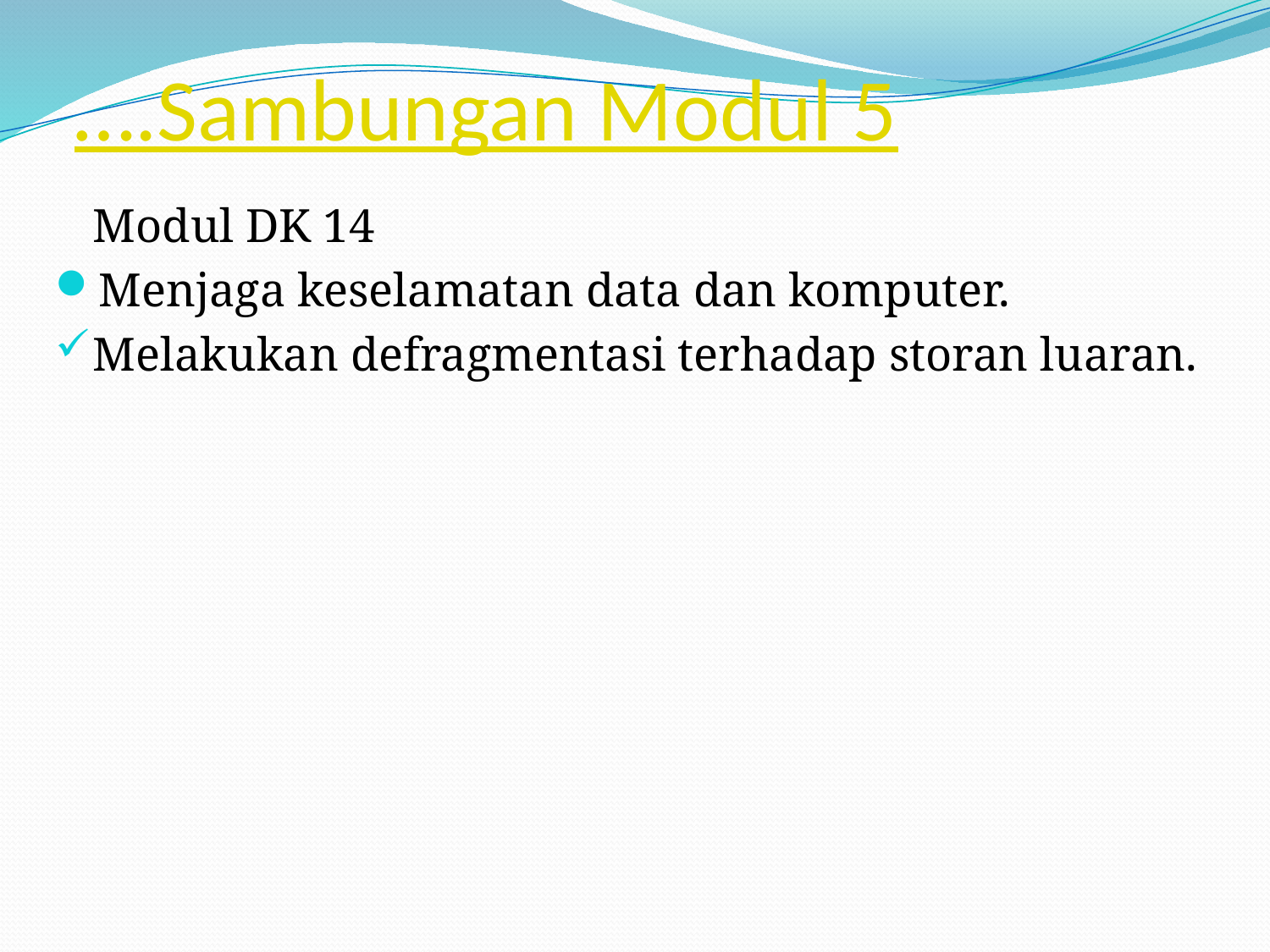

# ….Sambungan Modul 5
	Modul DK 14
Menjaga keselamatan data dan komputer.
Melakukan defragmentasi terhadap storan luaran.